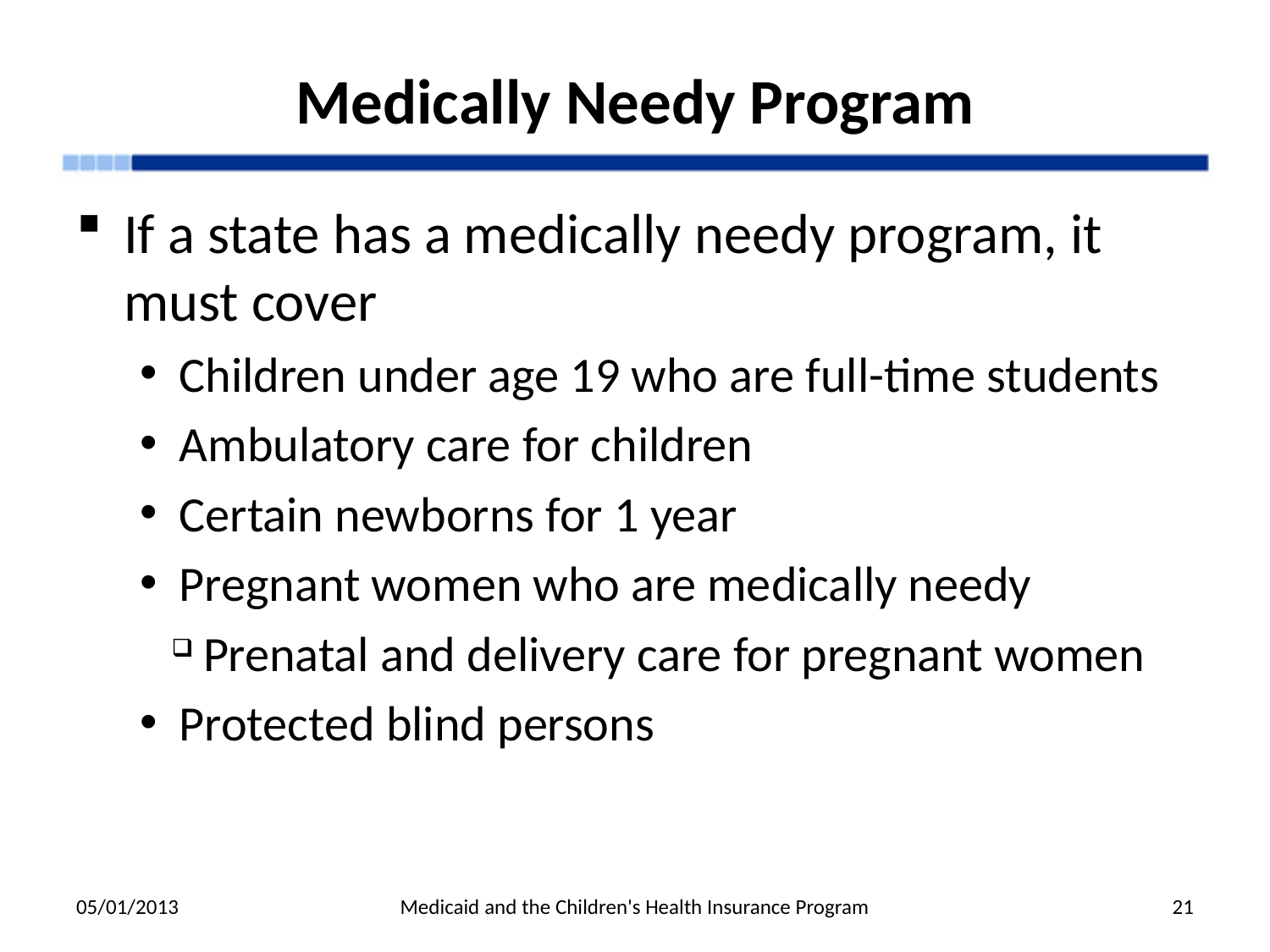

# Medically Needy Program
If a state has a medically needy program, it must cover
Children under age 19 who are full-time students
Ambulatory care for children
Certain newborns for 1 year
Pregnant women who are medically needy
Prenatal and delivery care for pregnant women
Protected blind persons

05/01/2013
Medicaid and the Children's Health Insurance Program
21